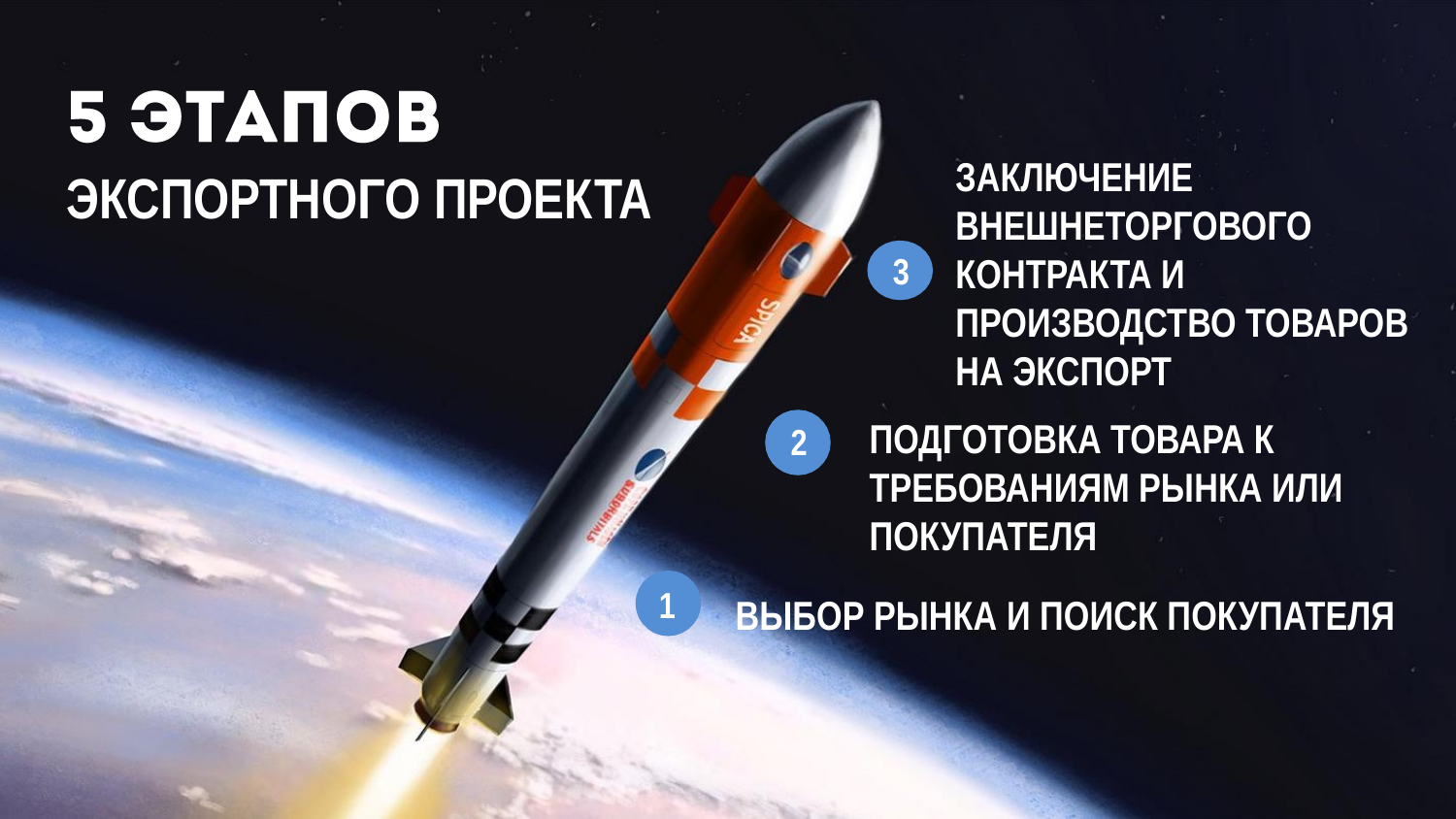

Заключение внешнеторгового контракта и
производство товаров на экспорт
# экспортного проекта

3

Подготовка товара к требованиям рынка или  покупателя
2

1
Выбор рынка и поиск покупателя